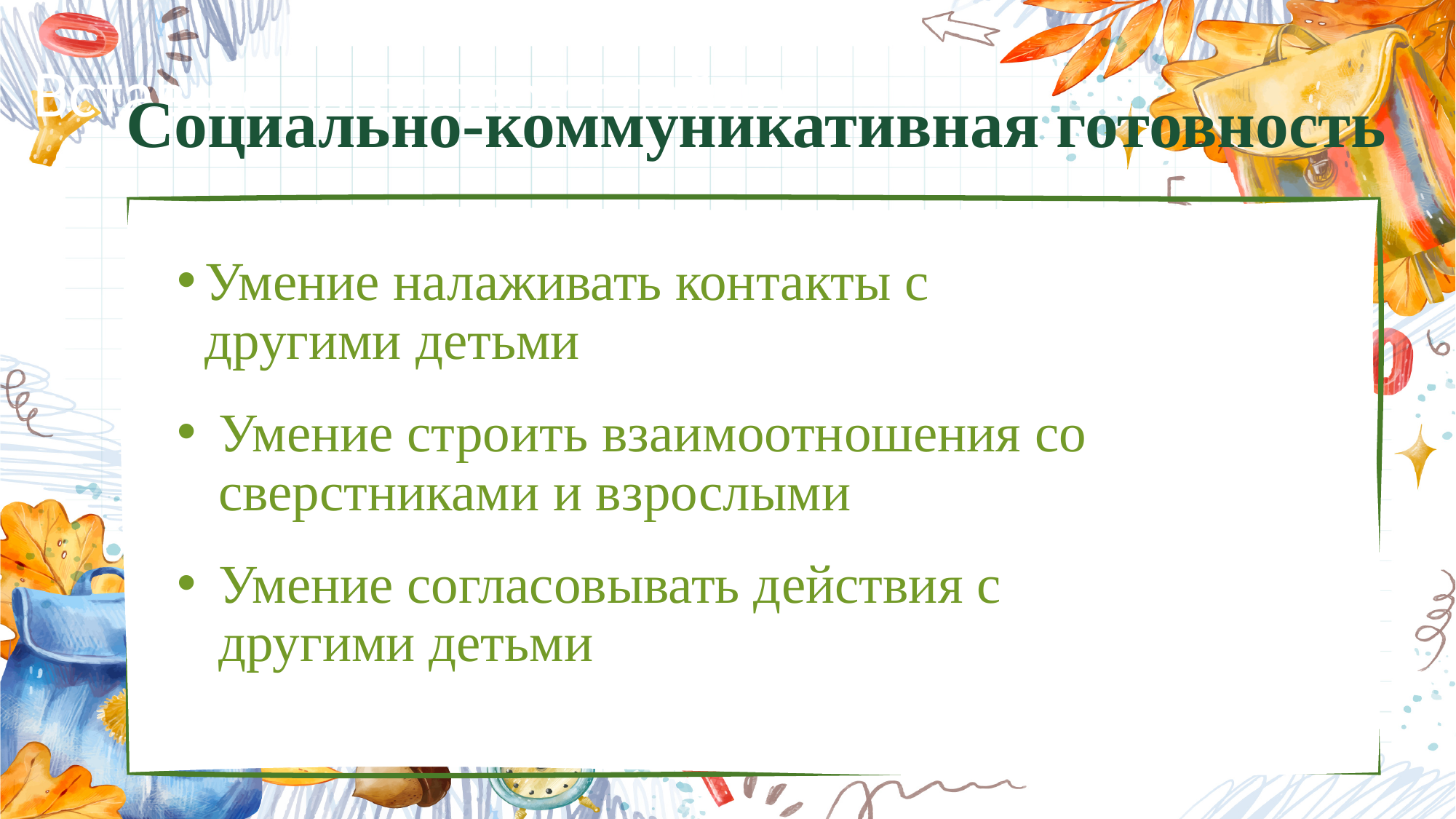

# Вставьте заголовок слайда
Социально-коммуникативная готовность

Умение налаживать контакты с
  другими детьми
 Умение строить взаимоотношения со
   сверстниками и взрослыми
 Умение согласовывать действия с
   другими детьми